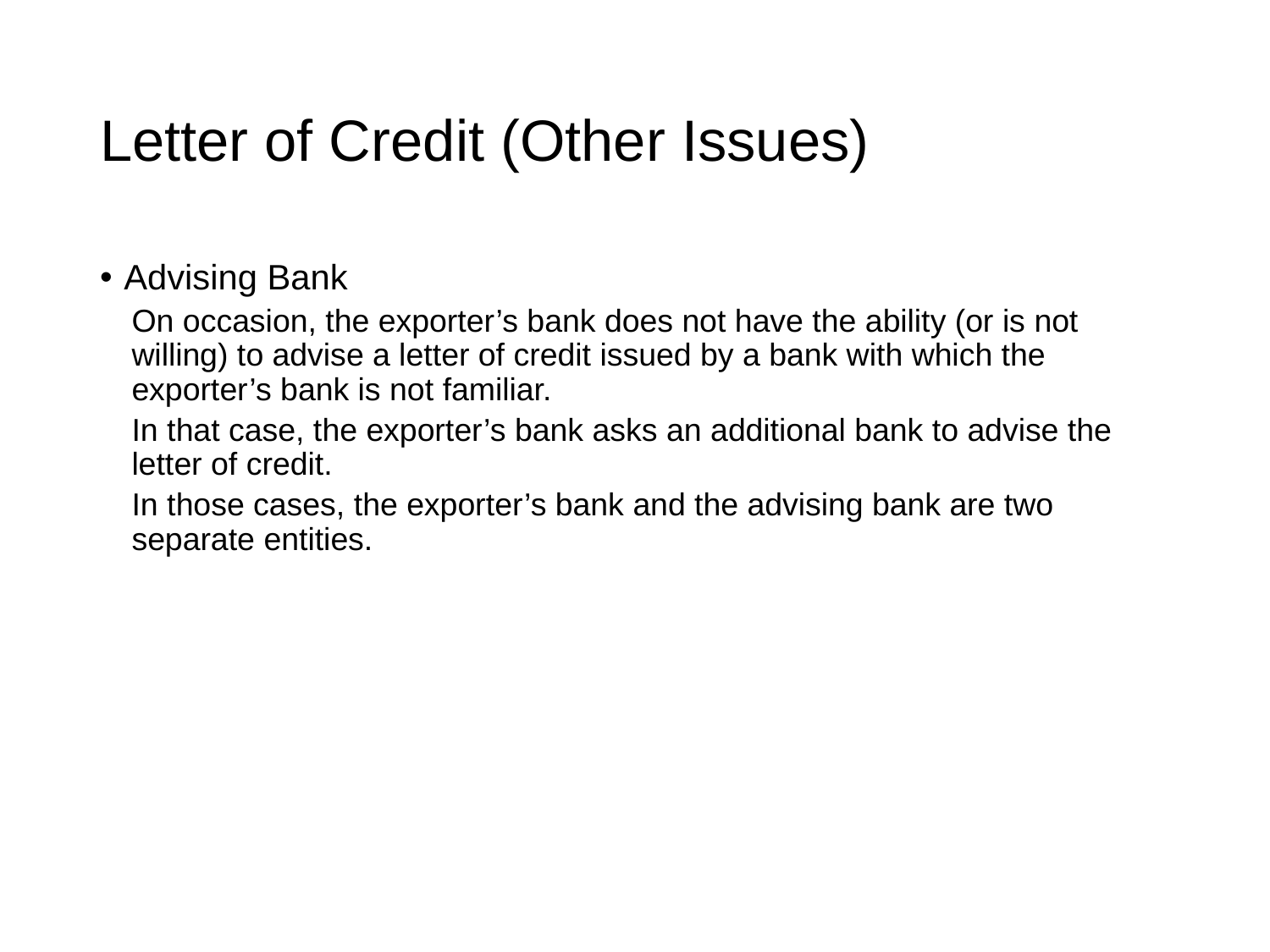

# Letter of Credit (Other Issues)
Advising Bank
On occasion, the exporter’s bank does not have the ability (or is not willing) to advise a letter of credit issued by a bank with which the exporter’s bank is not familiar.
In that case, the exporter’s bank asks an additional bank to advise the letter of credit.
In those cases, the exporter’s bank and the advising bank are two separate entities.